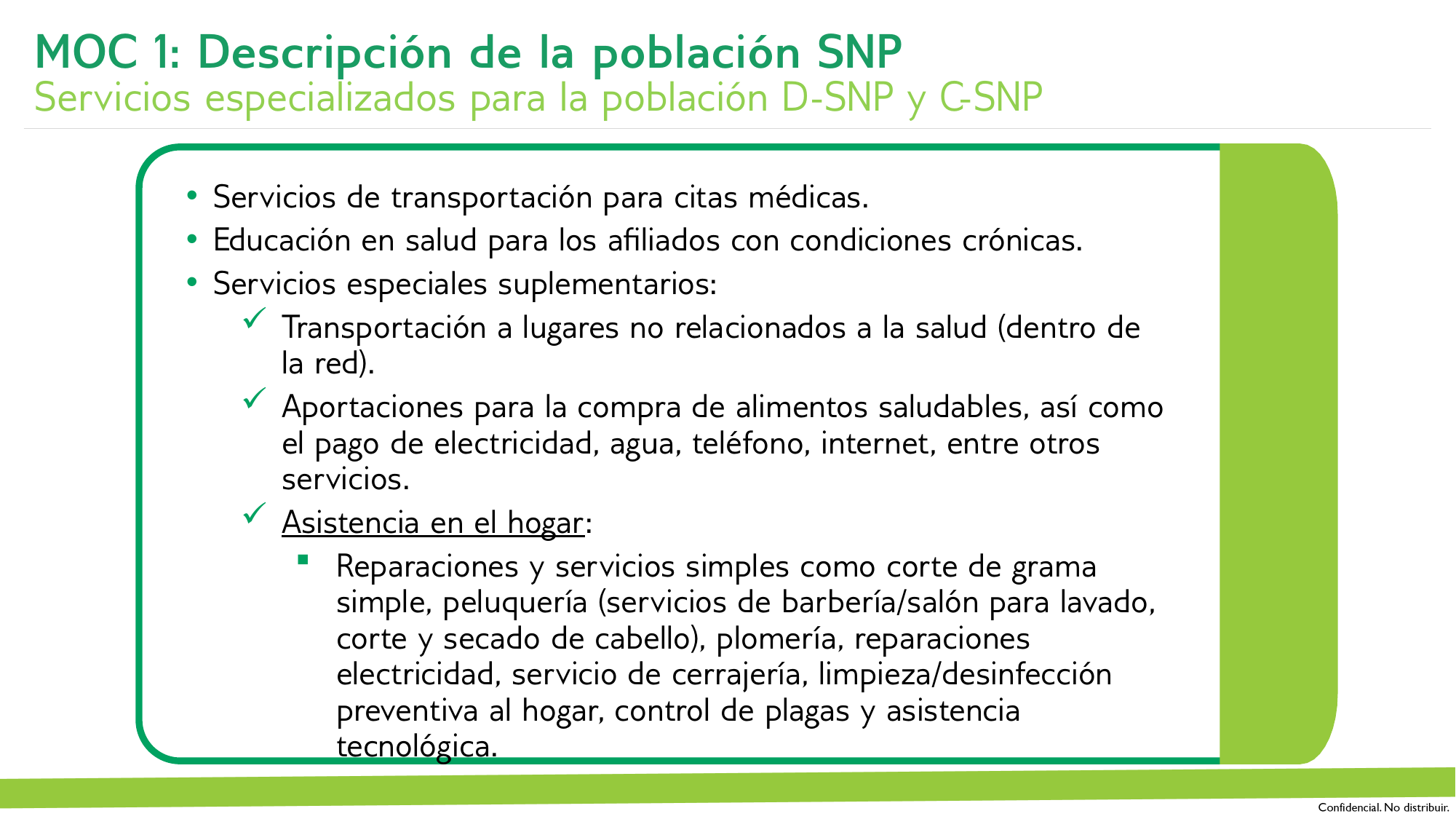

MOC 1: Descripción de la población SNP
Servicios especializados para la población D-SNP y C-SNP

Servicios de transportación para citas médicas.
Educación en salud para los afiliados con condiciones crónicas.
Servicios especiales suplementarios:
Transportación a lugares no relacionados a la salud (dentro de la red).
Aportaciones para la compra de alimentos saludables, así como el pago de electricidad, agua, teléfono, internet, entre otros servicios.
Asistencia en el hogar:
Reparaciones y servicios simples como corte de grama simple, peluquería (servicios de barbería/salón para lavado, corte y secado de cabello), plomería, reparaciones electricidad, servicio de cerrajería, limpieza/desinfección preventiva al hogar, control de plagas y asistencia tecnológica.